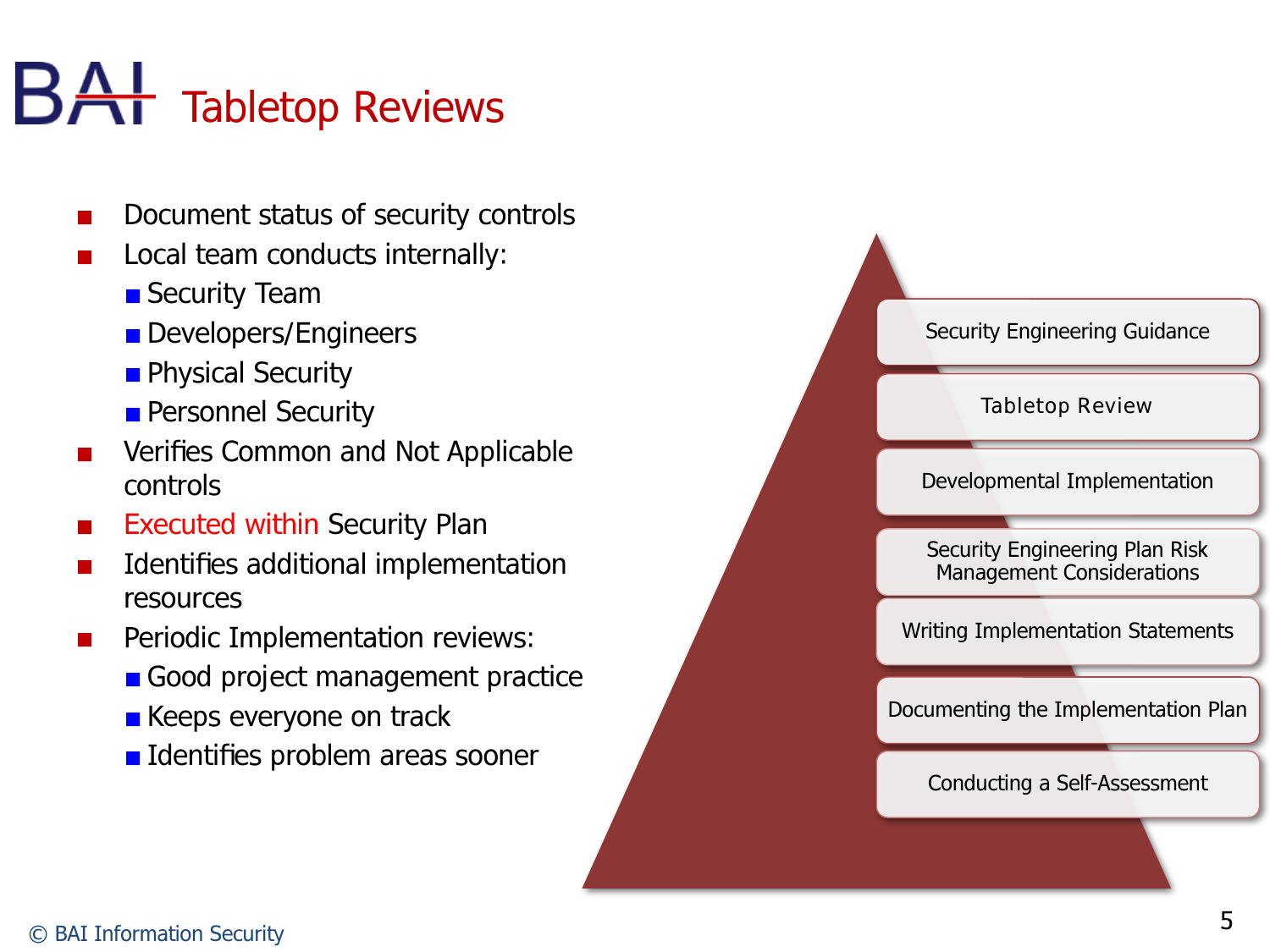

# Tabletop Reviews
Document status of security controls
Local team conducts internally:
Security Team
Developers/Engineers
Physical Security
Personnel Security
Verifies Common and Not Applicable controls
Executed within Security Plan
Identifies additional implementation resources
Periodic Implementation reviews:
Good project management practice
Keeps everyone on track
Identifies problem areas sooner

Security Engineering Guidance

Tabletop Review

Developmental Implementation

Security Engineering Plan Risk Management Considerations

Writing Implementation Statements

Documenting the Implementation Plan

Conducting a Self-Assessment